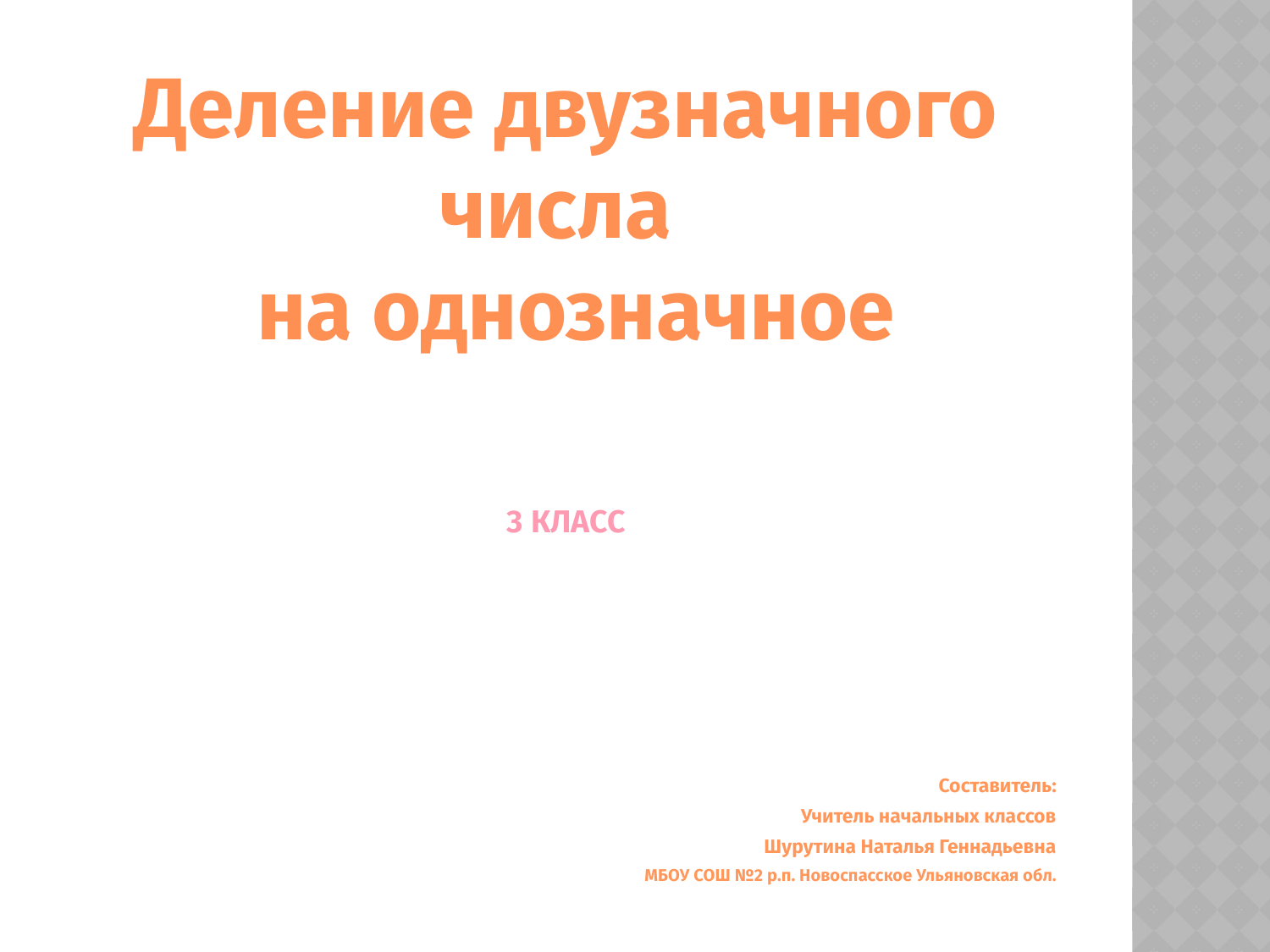

# Деление двузначного числа на однозначное

3 КЛАСС

Составитель:
Учитель начальных классов
Шурутина Наталья Геннадьевна
МБОУ СОШ №2 р.п. Новоспасское Ульяновская обл.